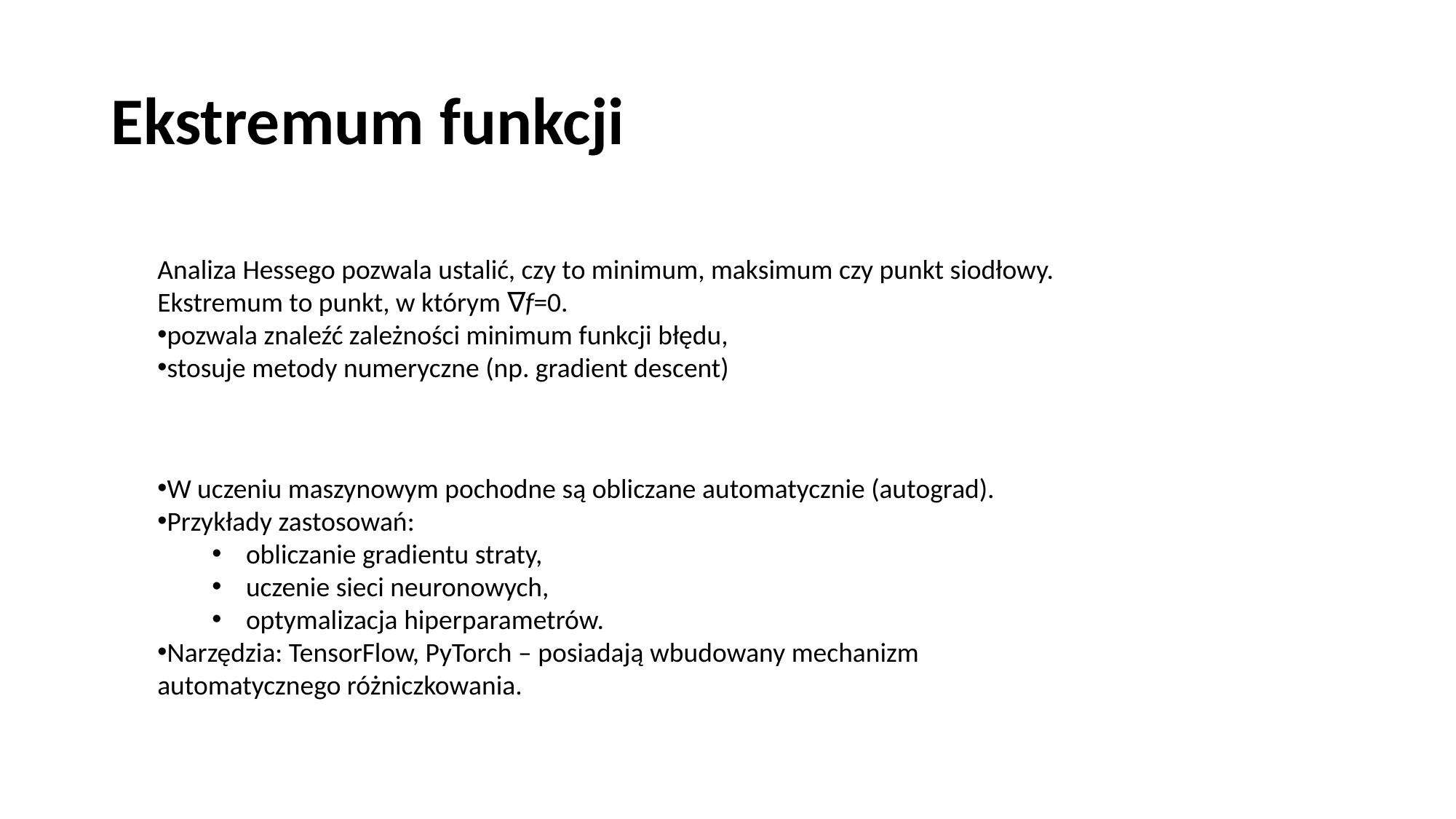

# Ekstremum funkcji
Analiza Hessego pozwala ustalić, czy to minimum, maksimum czy punkt siodłowy. Ekstremum to punkt, w którym ∇f=0.​
pozwala znaleźć zależności minimum funkcji błędu,
stosuje metody numeryczne (np. gradient descent)
W uczeniu maszynowym pochodne są obliczane automatycznie (autograd).
Przykłady zastosowań:
obliczanie gradientu straty,
uczenie sieci neuronowych,
optymalizacja hiperparametrów.
Narzędzia: TensorFlow, PyTorch – posiadają wbudowany mechanizm automatycznego różniczkowania.